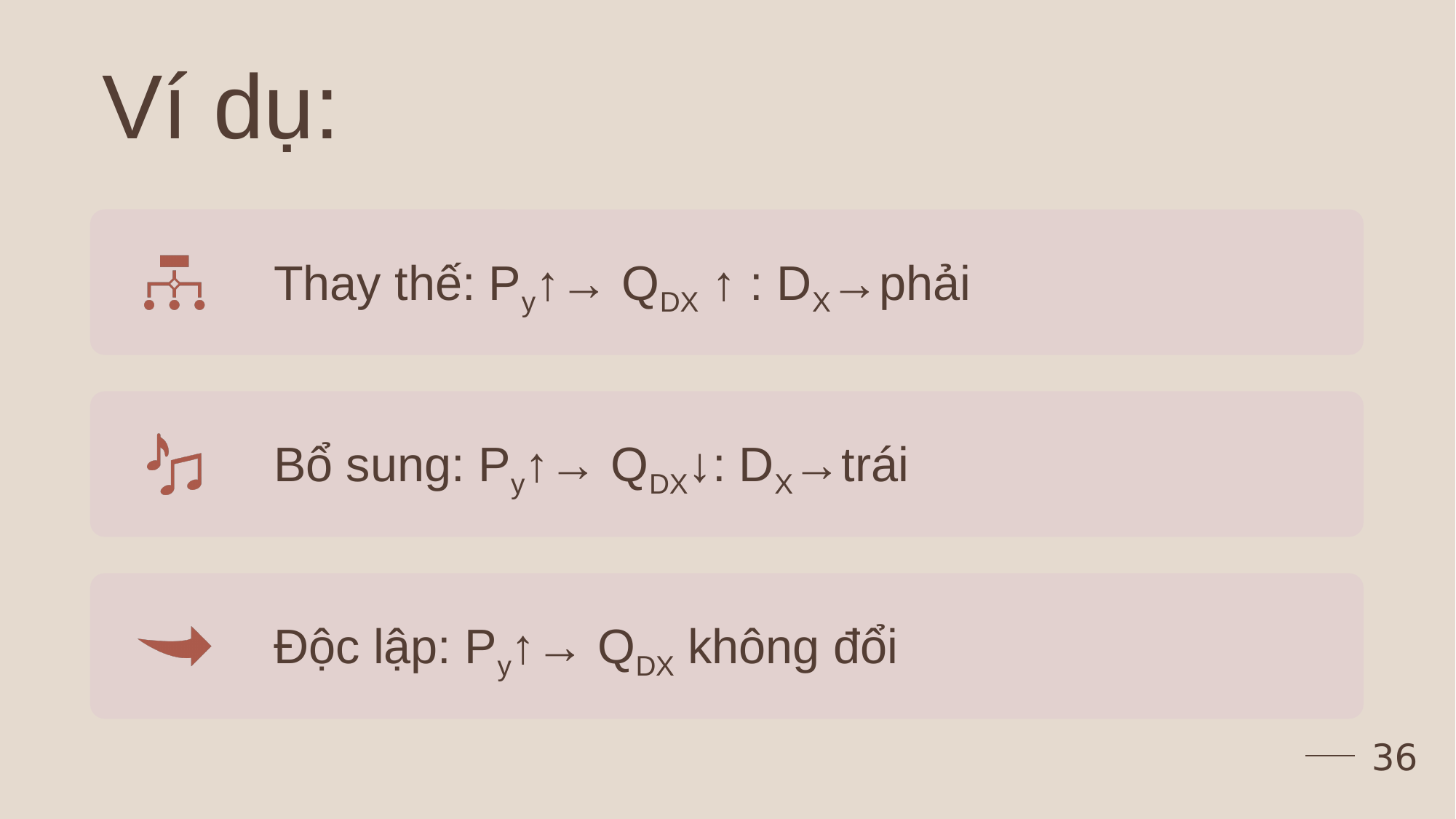

# Ví dụ:
Thay thế: Py↑→ QDX ↑ : DX→phải
Bổ sung: Py↑→ QDX↓: DX→trái
Độc lập: Py↑→ QDX không đổi
36